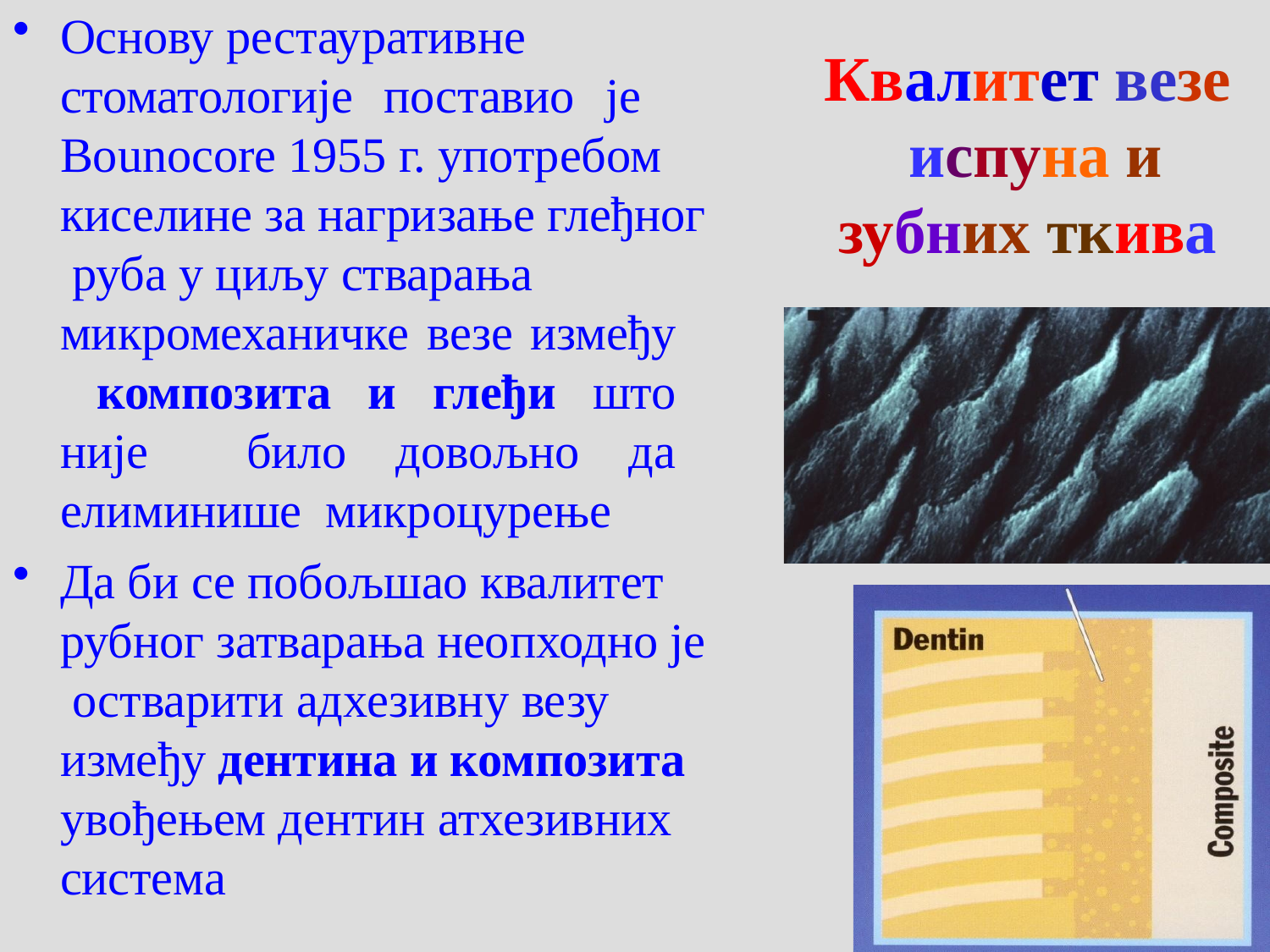

Основу рестауративне
стоматологије поставио је  Bounocore 1955 г. употребом
киселине за нагризање глеђног  руба у циљу стварања
микромеханичке везе између  композита и глеђи што није  било довољно да елиминише  микроцурење
Да би се побољшао квалитет  рубног затварања неопходно је  остварити адхезивну везу  између дентина и композита  увођењем дентин атхезивних
система
# Квалитет везе  испуна и
зубних ткива